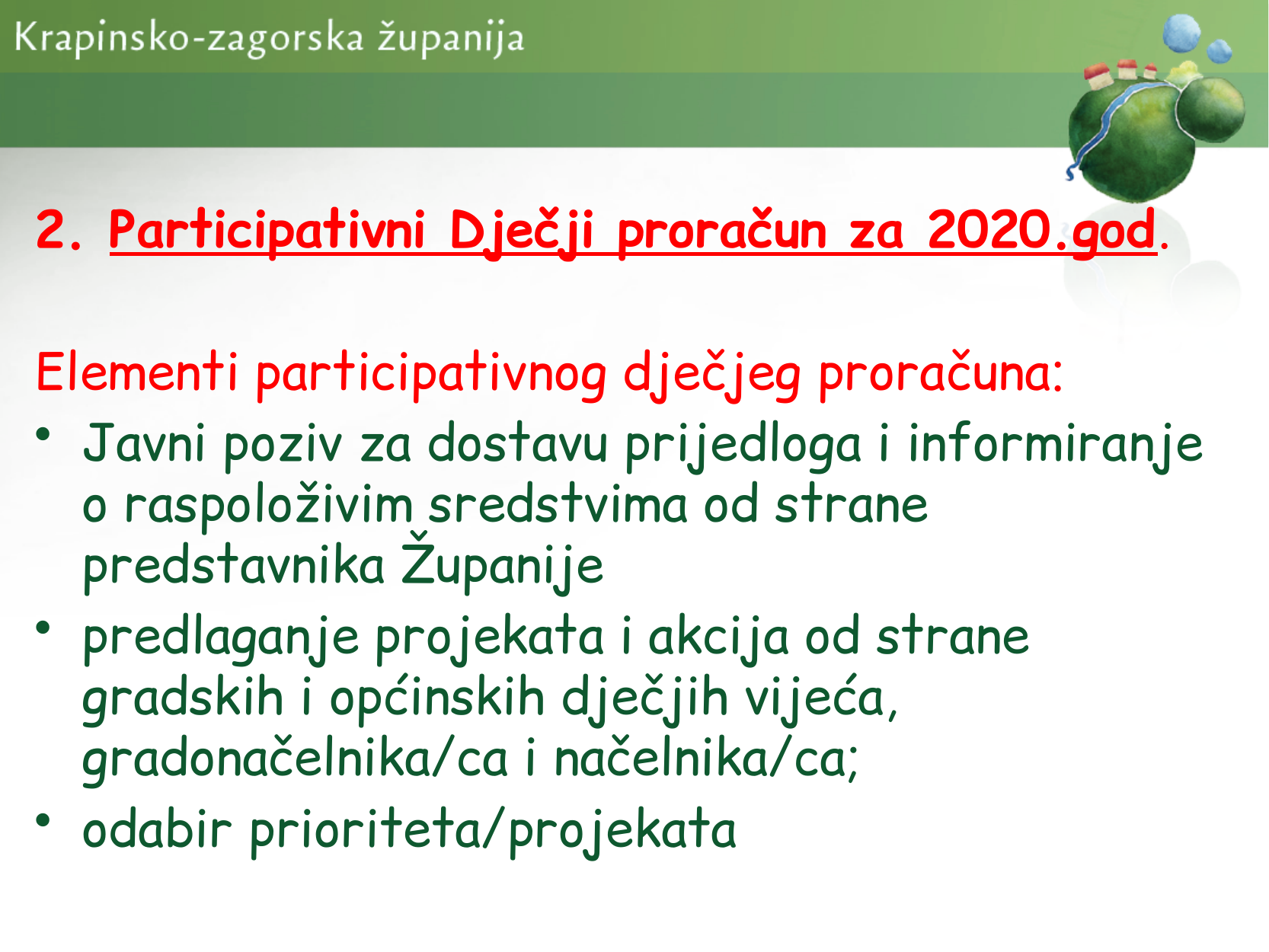

2. Participativni Dječji proračun za 2020.god.

Elementi participativnog dječjeg proračuna:
Javni poziv za dostavu prijedloga i informiranje  o raspoloživim sredstvima od strane predstavnika Županije
predlaganje projekata i akcija od strane gradskih i općinskih dječjih vijeća, gradonačelnika/ca i načelnika/ca;
odabir prioriteta/projekata